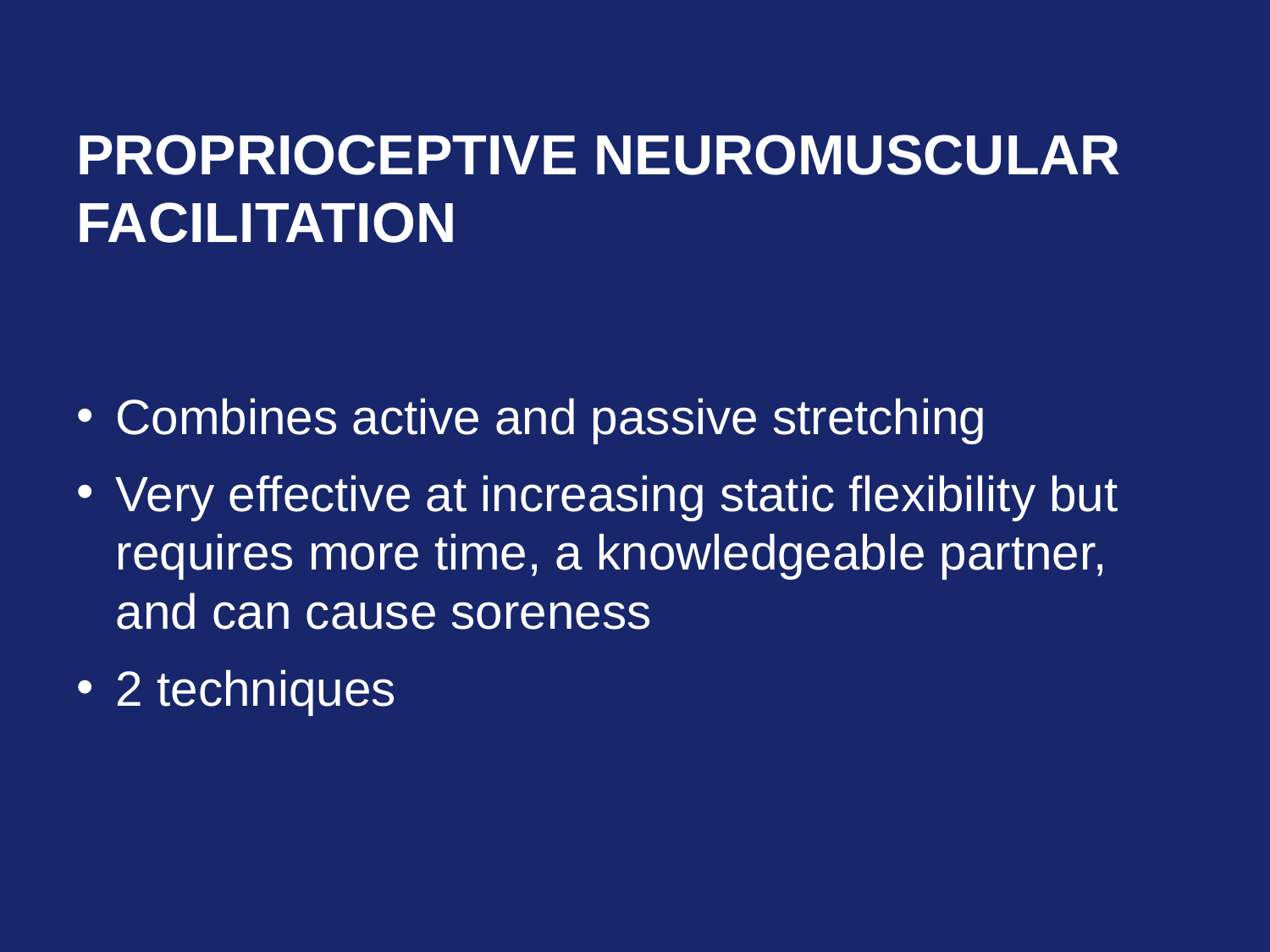

# Proprioceptive Neuromuscular Facilitation
Combines active and passive stretching
Very effective at increasing static flexibility but requires more time, a knowledgeable partner, and can cause soreness
2 techniques